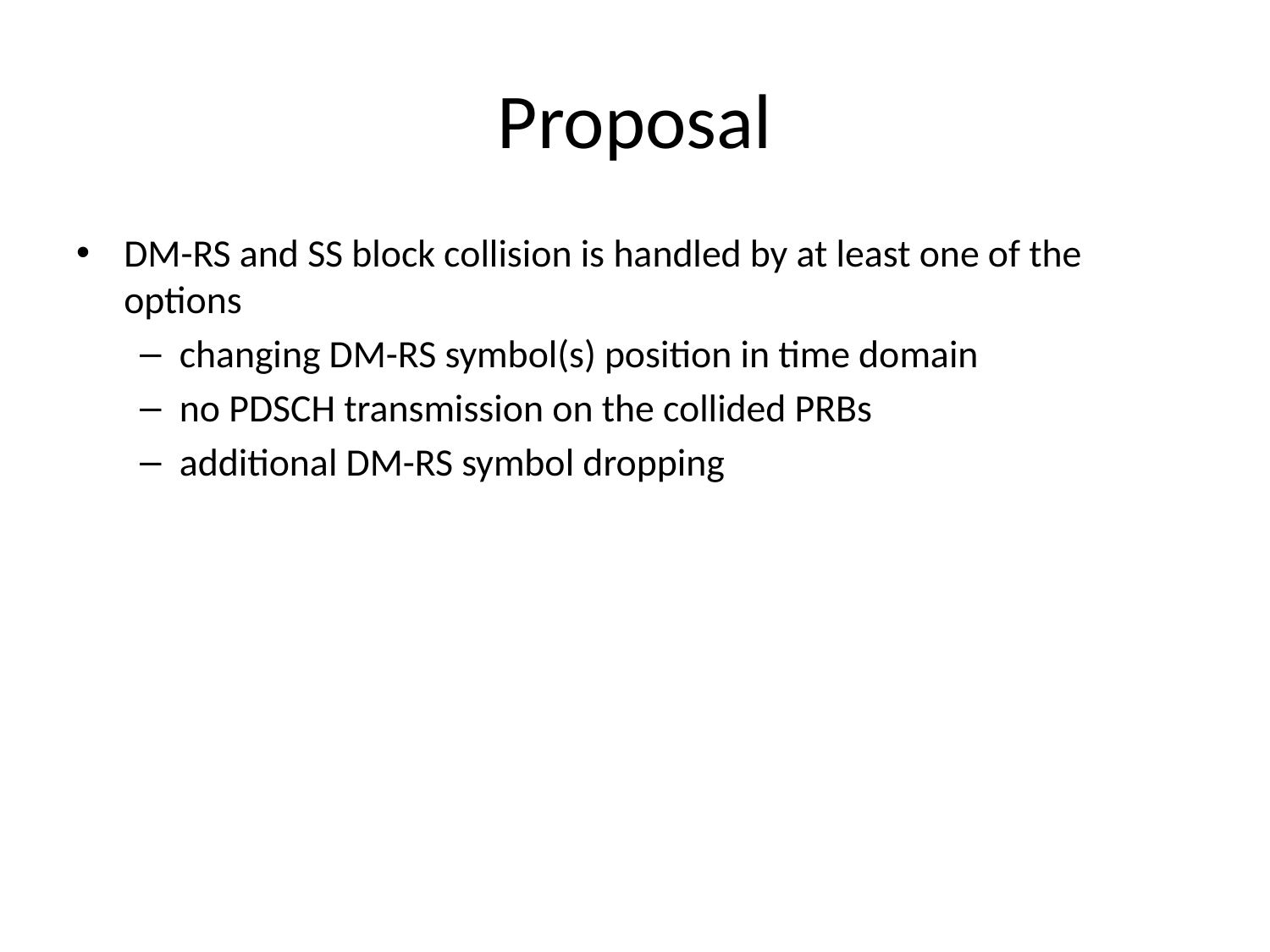

# Proposal
DM-RS and SS block collision is handled by at least one of the options
changing DM-RS symbol(s) position in time domain
no PDSCH transmission on the collided PRBs
additional DM-RS symbol dropping